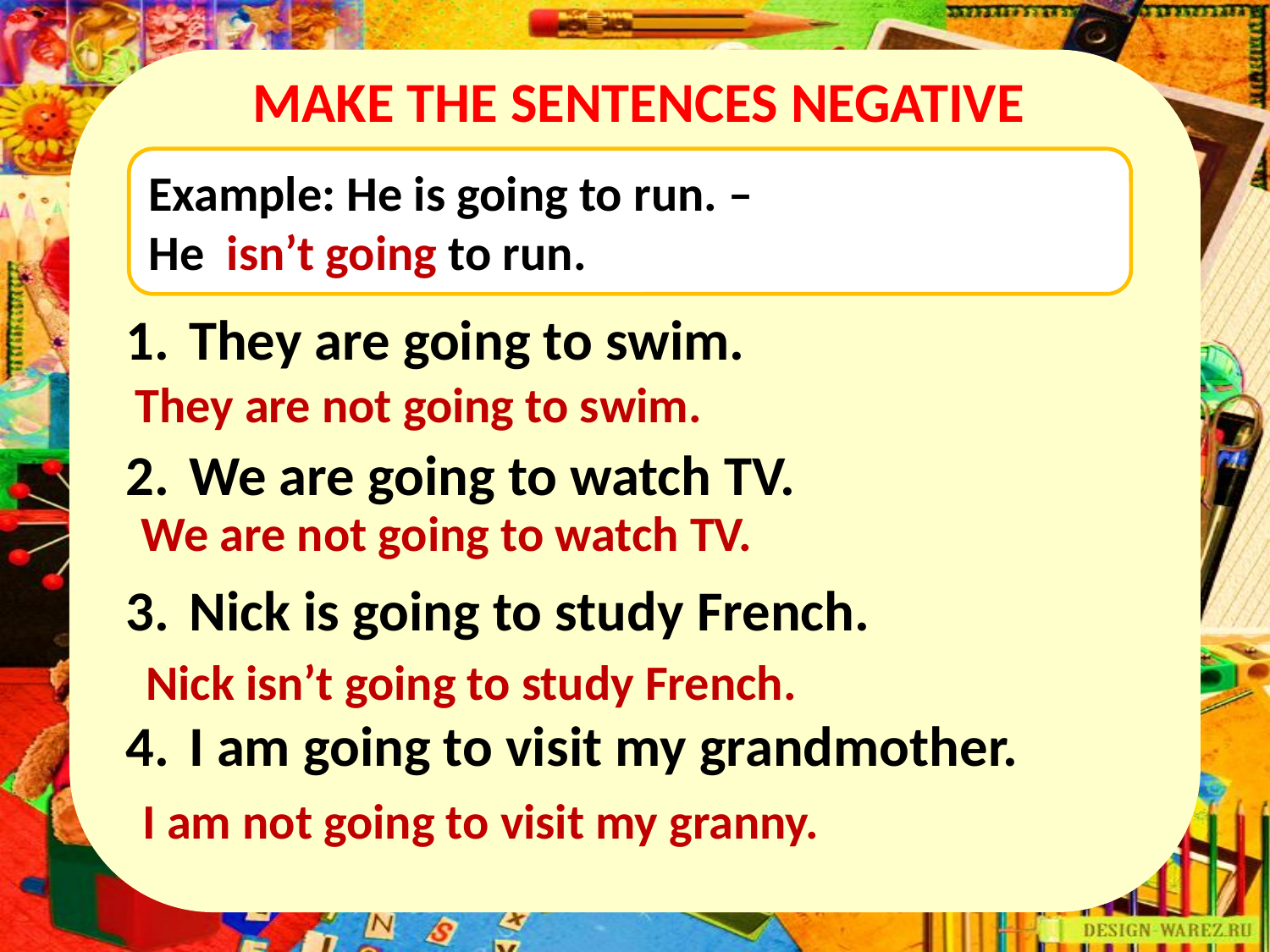

MAKE THE SENTENCES NEGATIVE
Example: He is going to run. –
He  isn’t going to run.
#
They are going to swim.

We are going to watch TV.

Nick is going to study French.

I am going to visit my grandmother.
They are not going to swim.
We are not going to watch TV.

Nick isn’t going to study French.
I am not going to visit my granny.